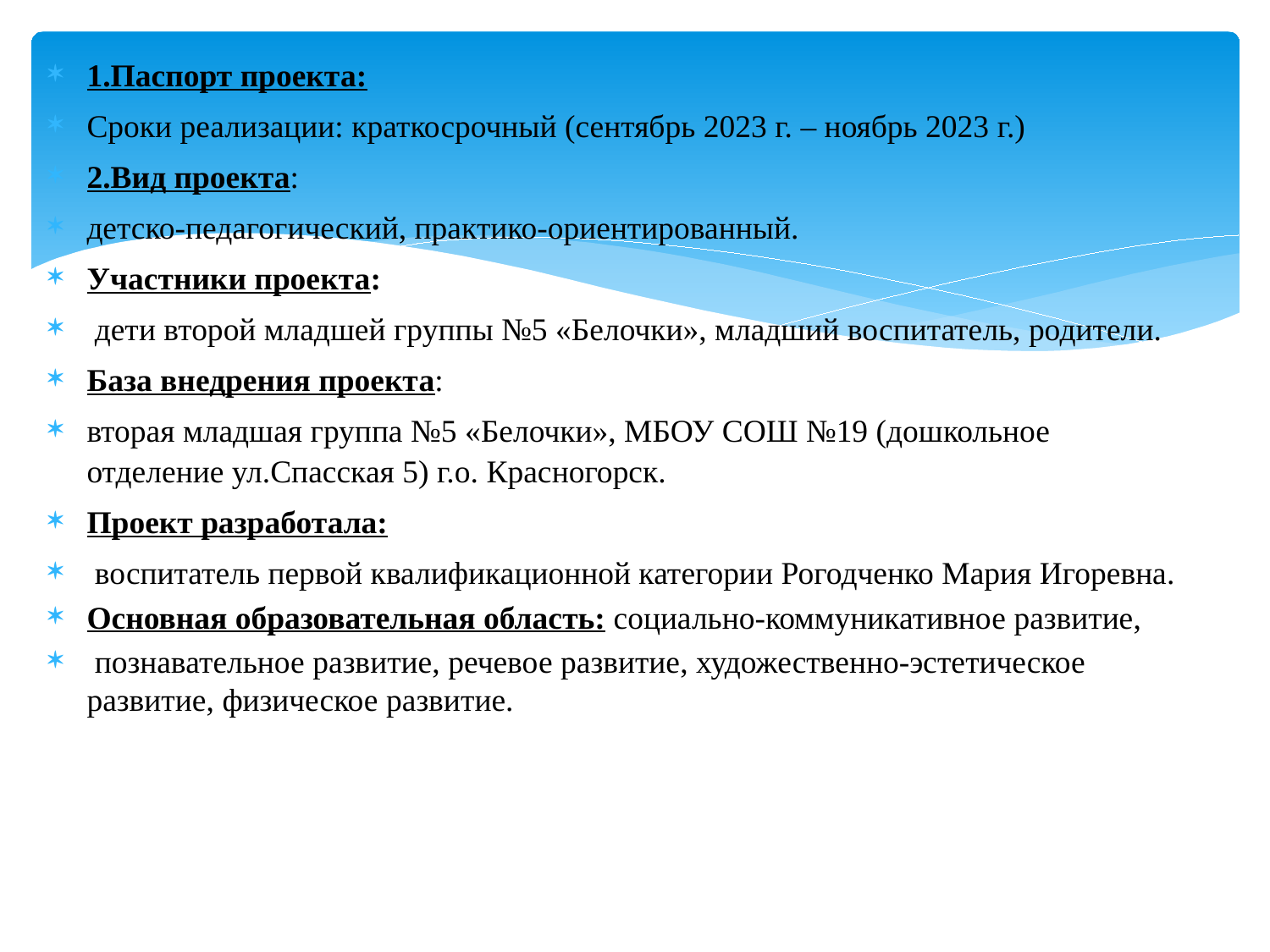

1.Паспорт проекта:
Сроки реализации: краткосрочный (сентябрь 2023 г. – ноябрь 2023 г.)
2.Вид проекта:
детско-педагогический, практико-ориентированный.
Участники проекта:
 дети второй младшей группы №5 «Белочки», младший воспитатель, родители.
База внедрения проекта:
вторая младшая группа №5 «Белочки», МБОУ СОШ №19 (дошкольное отделение ул.Спасская 5) г.о. Красногорск.
Проект разработала:
 воспитатель первой квалификационной категории Рогодченко Мария Игоревна.
Основная образовательная область: социально-коммуникативное развитие,
 познавательное развитие, речевое развитие, художественно-эстетическое развитие, физическое развитие.